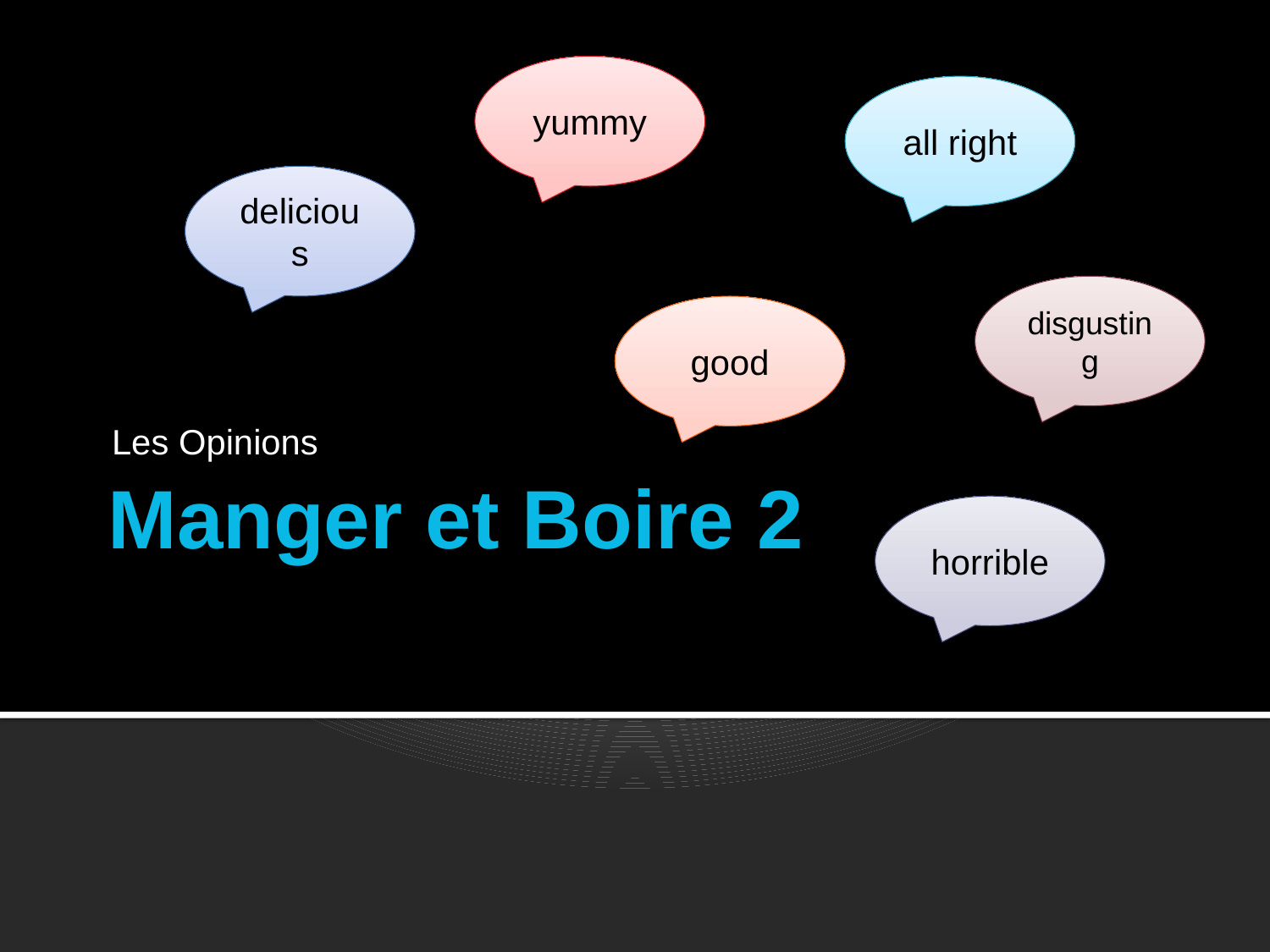

yummy
all right
delicious
Les Opinions
disgusting
good
# Manger et Boire 2
horrible